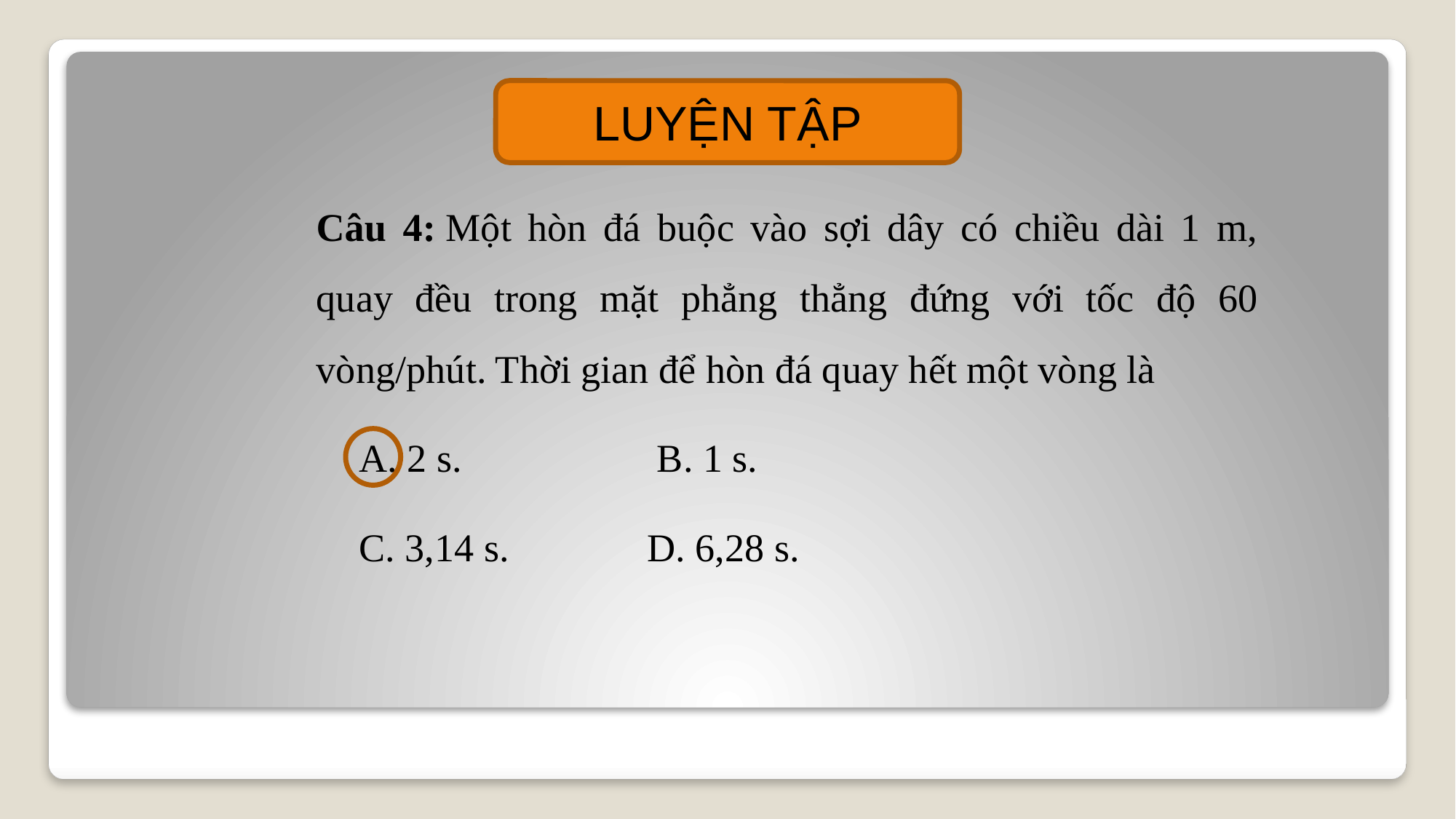

LUYỆN TẬP
Câu 4: Một hòn đá buộc vào sợi dây có chiều dài 1 m, quay đều trong mặt phẳng thẳng đứng với tốc độ 60 vòng/phút. Thời gian để hòn đá quay hết một vòng là
    A. 2 s.		 B. 1 s.
    C. 3,14 s.		D. 6,28 s.